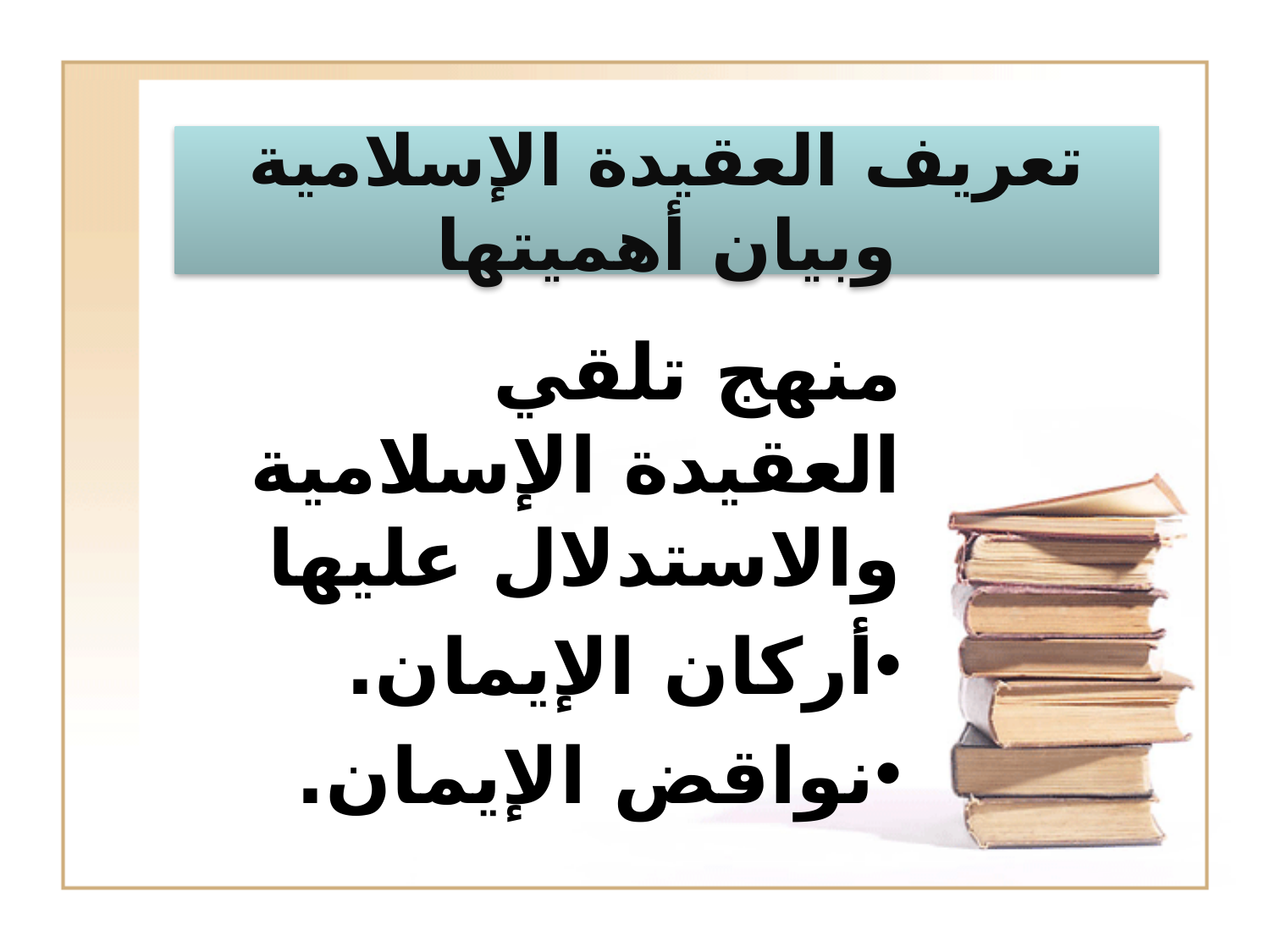

# تعريف العقيدة الإسلامية وبيان أهميتها
منهج تلقي العقيدة الإسلامية والاستدلال عليها
أركان الإيمان.
نواقض الإيمان.